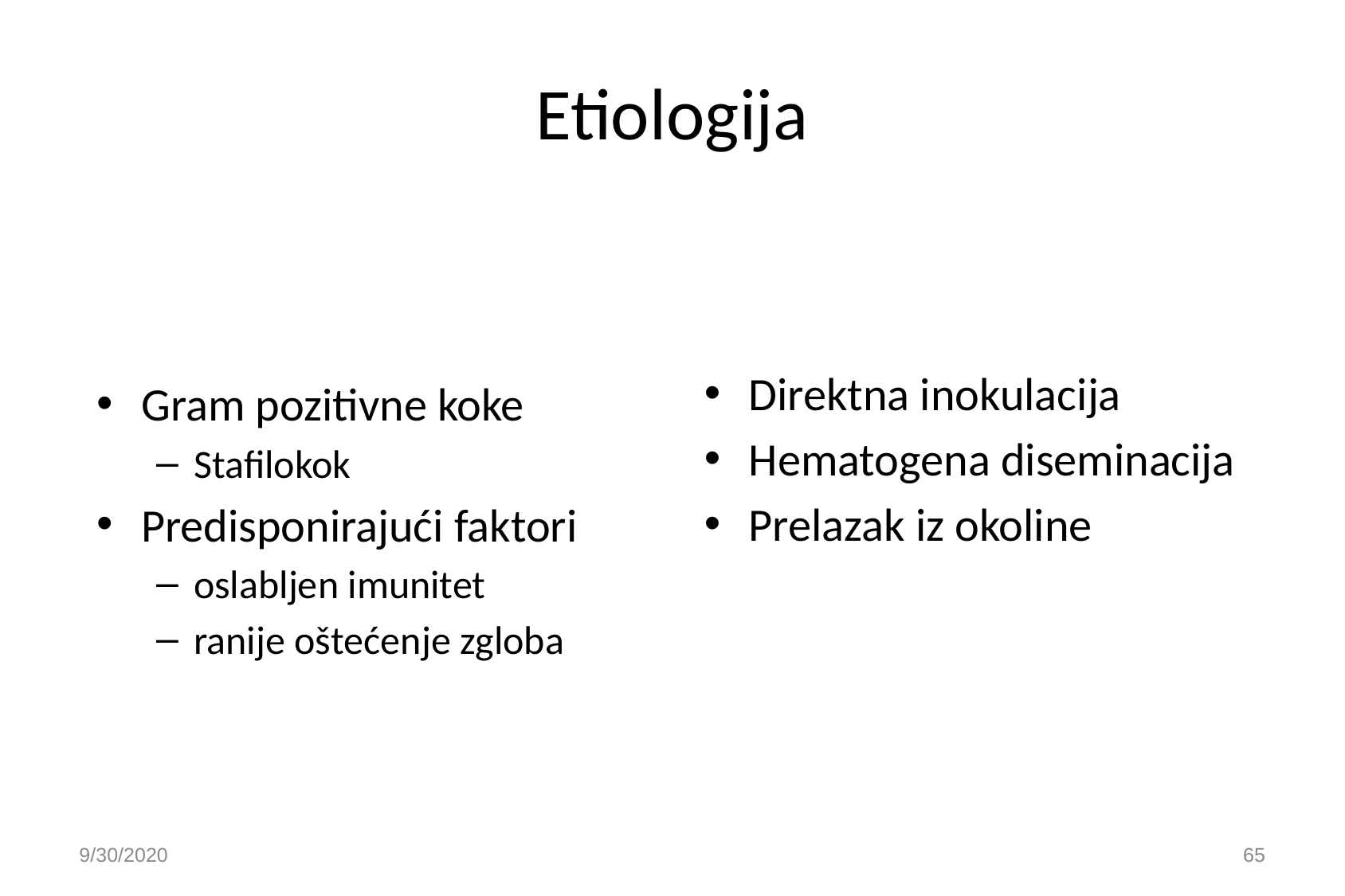

# Etiologija
Direktna inokulacija
Hematogena diseminacija
Prelazak iz okoline
Gram pozitivne koke
Stafilokok
Predisponirajući faktori
oslabljen imunitet
ranije oštećenje zgloba
9/30/2020
65